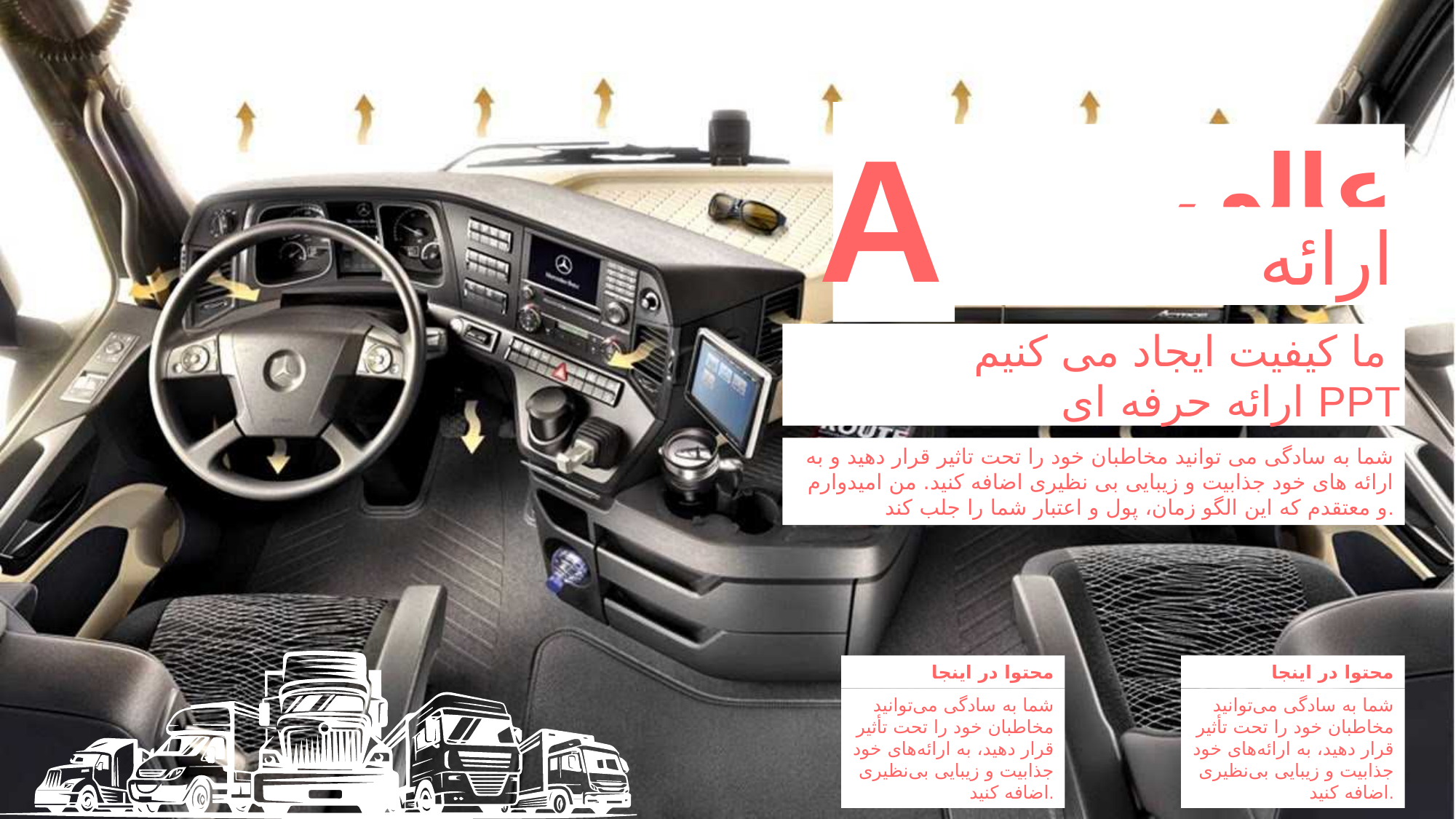

A
عالی
ارائه
ما کیفیت ایجاد می کنیم
 ارائه حرفه ای PPT
شما به سادگی می توانید مخاطبان خود را تحت تاثیر قرار دهید و به ارائه های خود جذابیت و زیبایی بی نظیری اضافه کنید. من امیدوارم و معتقدم که این الگو زمان، پول و اعتبار شما را جلب کند.

محتوا در اینجا
شما به سادگی می‌توانید مخاطبان خود را تحت تأثیر قرار دهید، به ارائه‌های خود جذابیت و زیبایی بی‌نظیری اضافه کنید.
محتوا در اینجا
شما به سادگی می‌توانید مخاطبان خود را تحت تأثیر قرار دهید، به ارائه‌های خود جذابیت و زیبایی بی‌نظیری اضافه کنید.